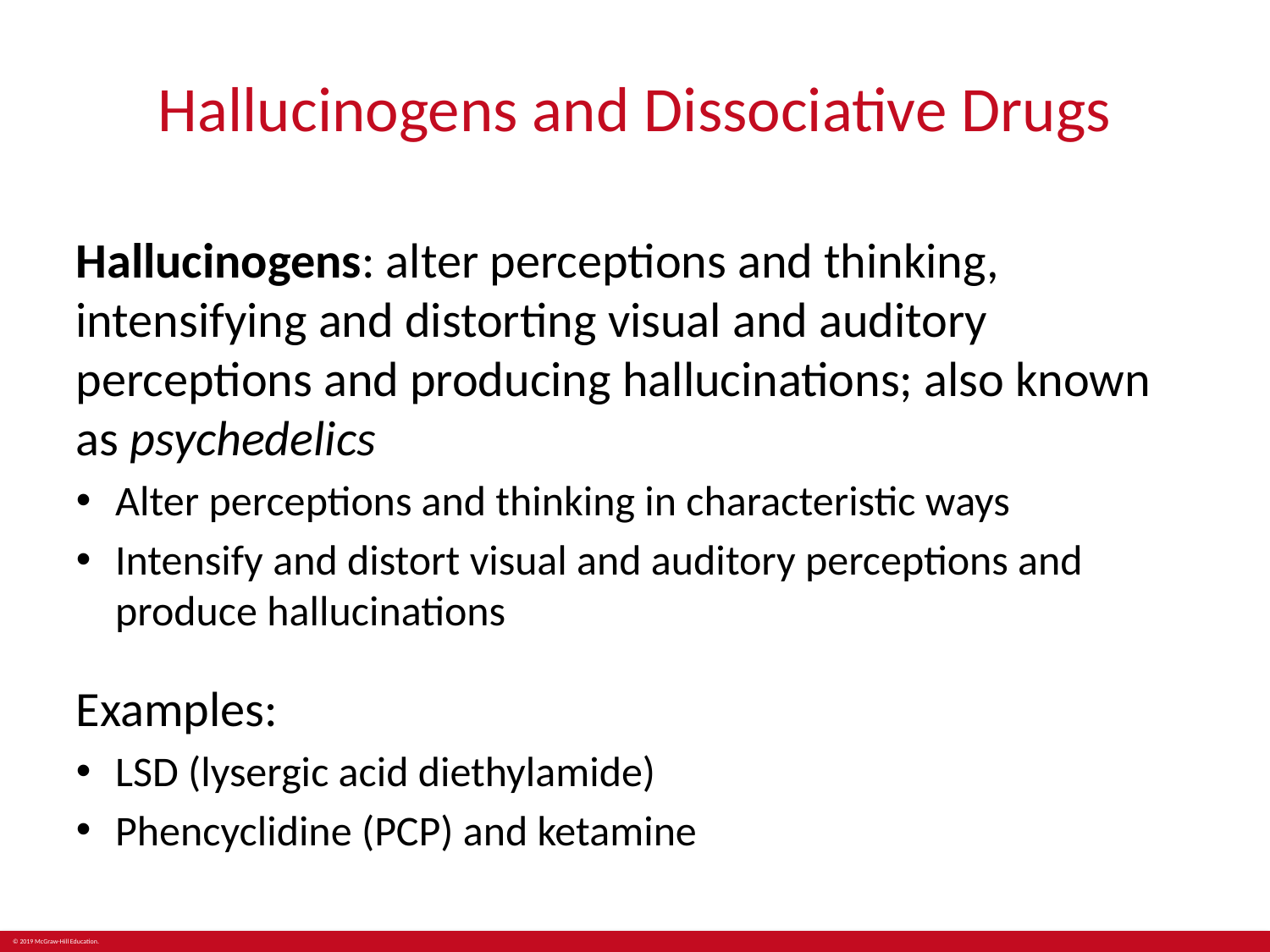

# Hallucinogens and Dissociative Drugs
Hallucinogens: alter perceptions and thinking, intensifying and distorting visual and auditory perceptions and producing hallucinations; also known as psychedelics
Alter perceptions and thinking in characteristic ways
Intensify and distort visual and auditory perceptions and produce hallucinations
Examples:
LSD (lysergic acid diethylamide)
Phencyclidine (PCP) and ketamine